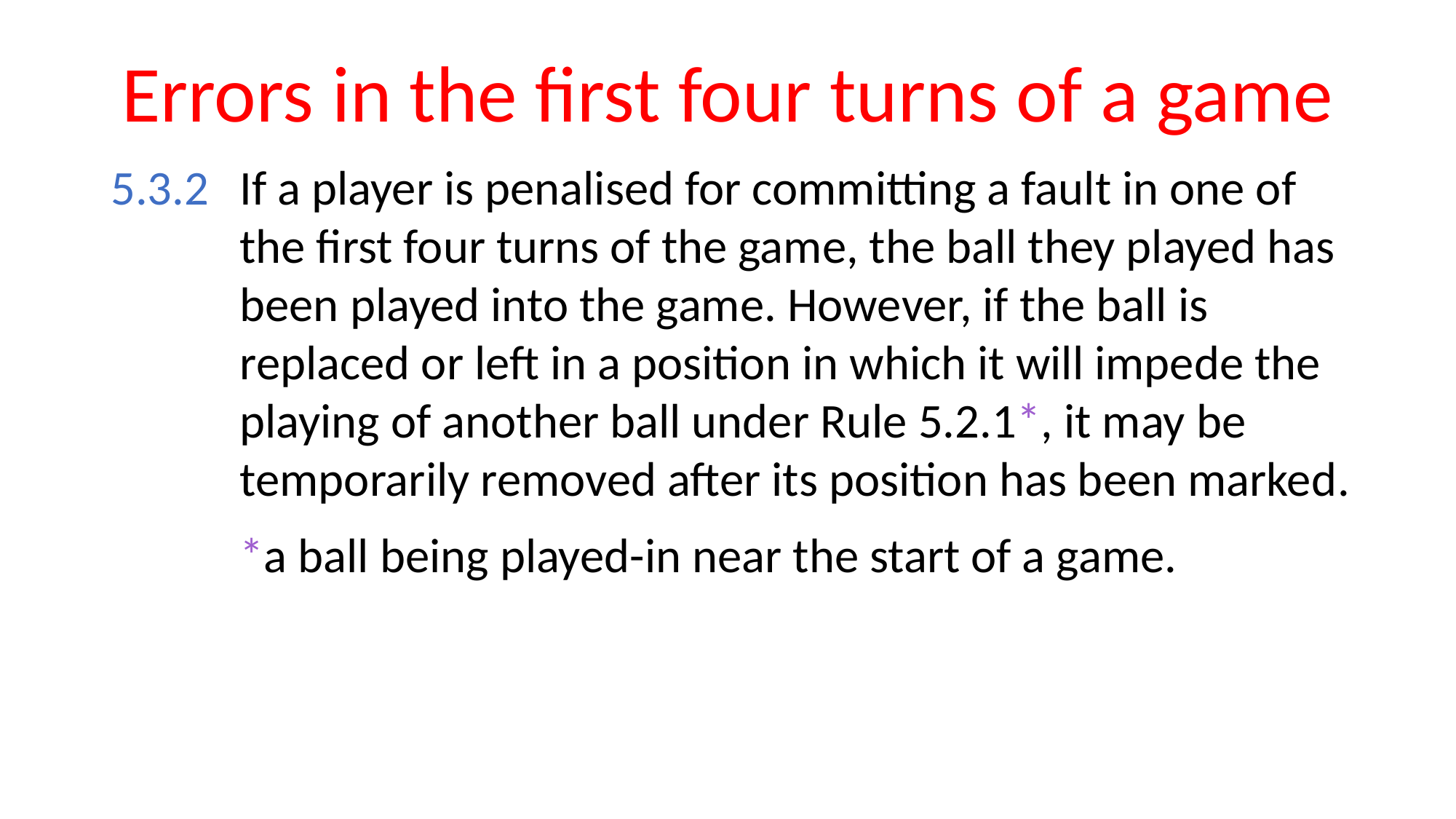

# Errors in the first four turns of a game
5.3.2	If a player is penalised for committing a fault in one of the first four turns of the game, the ball they played has been played into the game. However, if the ball is replaced or left in a position in which it will impede the playing of another ball under Rule 5.2.1*, it may be temporarily removed after its position has been marked.
	*a ball being played-in near the start of a game.